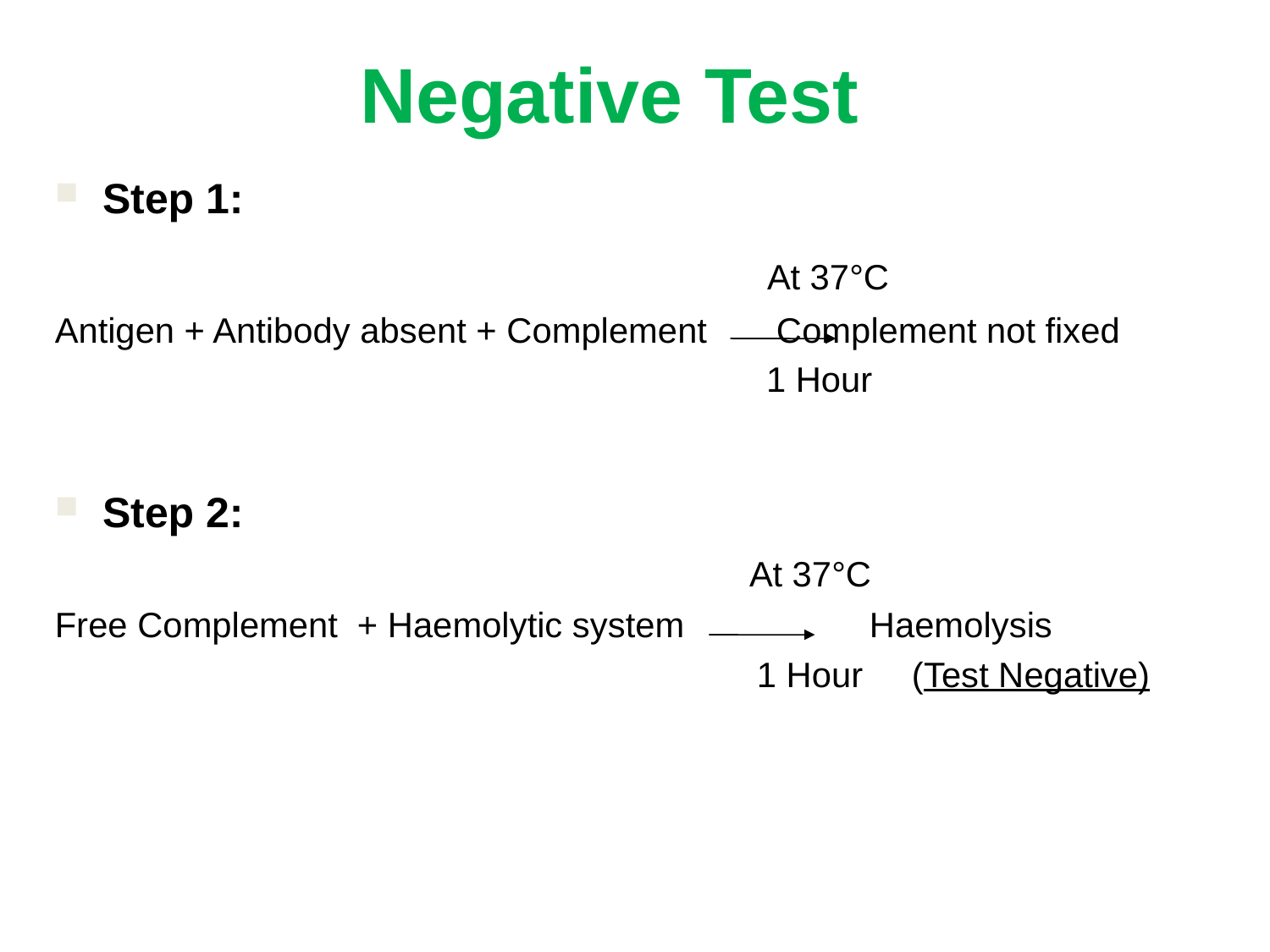

Negative Test

Step 1:
			     		          At 37°C
Antigen + Antibody absent + Complement 	    Complement not fixed
	 	        			                1 Hour

Step 2:
						 At 37°C
Free Complement  + Haemolytic system                   Haemolysis
		       			    	  1 Hour     (Test Negative)